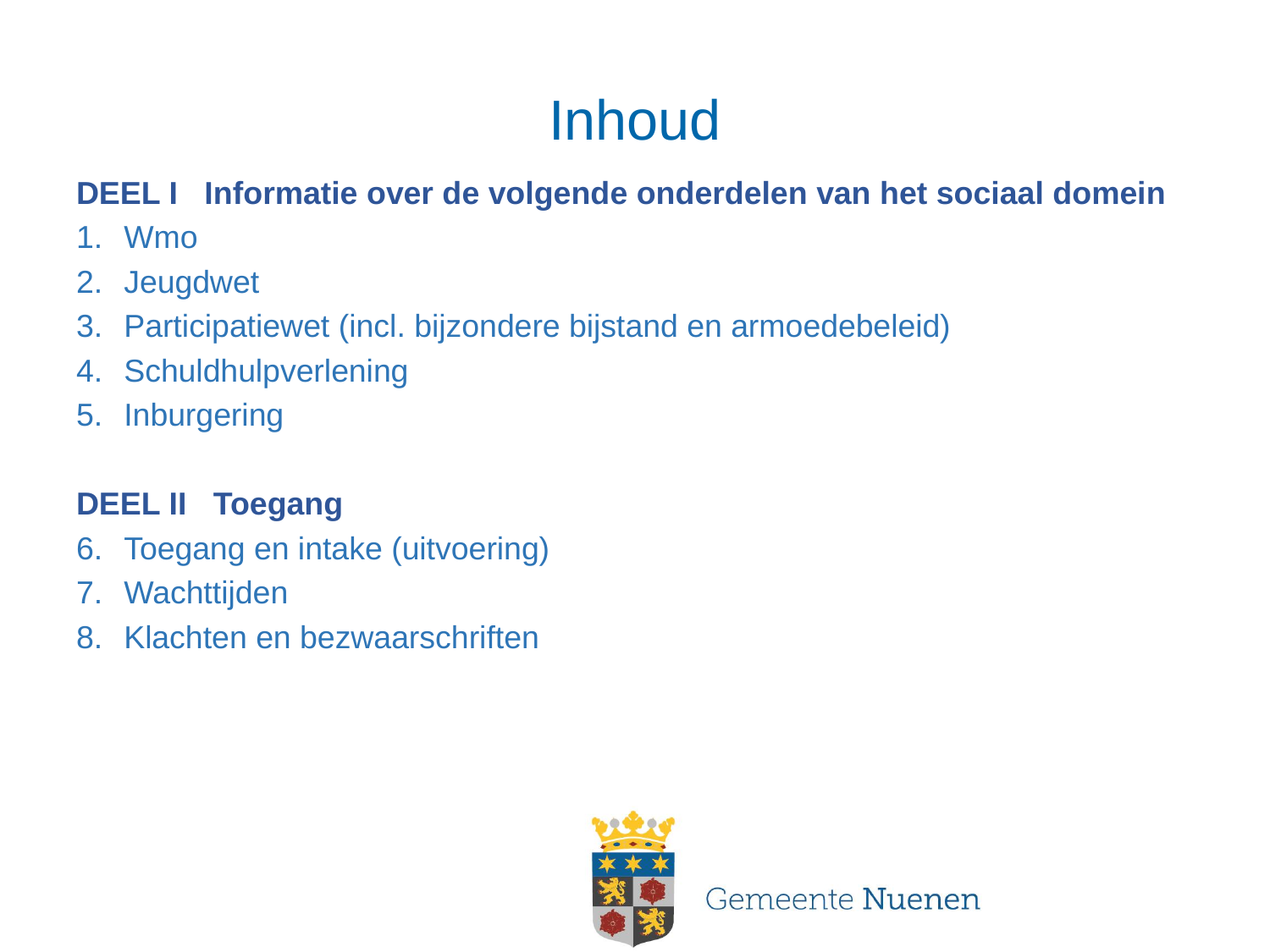

# Inhoud
DEEL I   Informatie over de volgende onderdelen van het sociaal domein
Wmo
Jeugdwet
Participatiewet (incl. bijzondere bijstand en armoedebeleid)
Schuldhulpverlening
Inburgering

DEEL II   Toegang
Toegang en intake (uitvoering)
Wachttijden
Klachten en bezwaarschriften